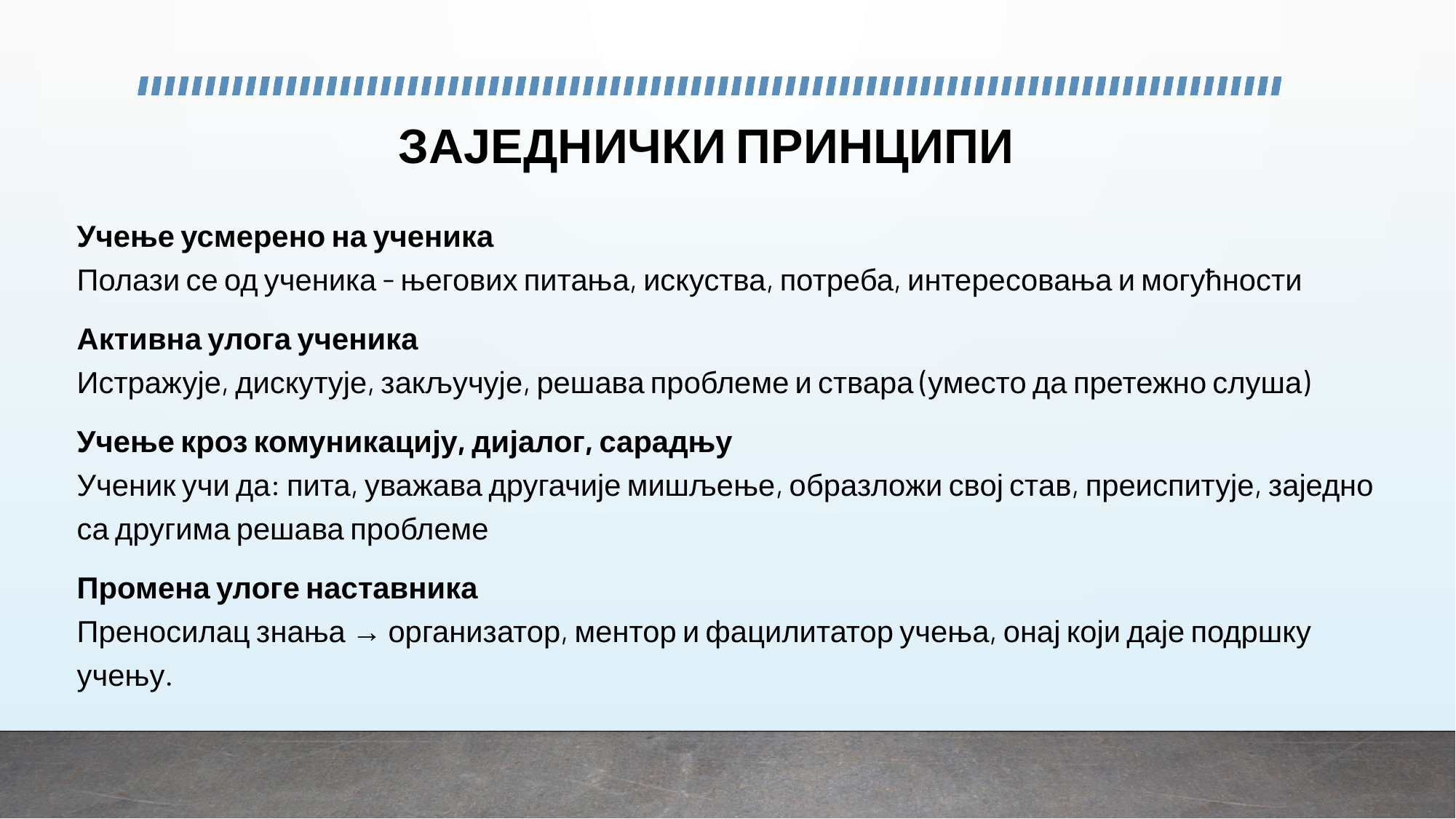

# ЗАЈЕДНИЧКИ ПРИНЦИПИ
Учење усмерено на ученика
Полази се од ученика - његових питања, искуства, потреба, интересовања и могућности
Активна улога ученика
Истражује, дискутује, закључује, решава проблеме и ствара (уместо да претежно слуша)
Учење кроз комуникацију, дијалог, сарадњу
Ученик учи да: пита, уважава другачије мишљење, образложи свој став, преиспитује, заједно са другима решава проблеме
Промена улоге наставника
Преносилац знања → организатор, ментор и фацилитатор учења, онај који даје подршку учењу.